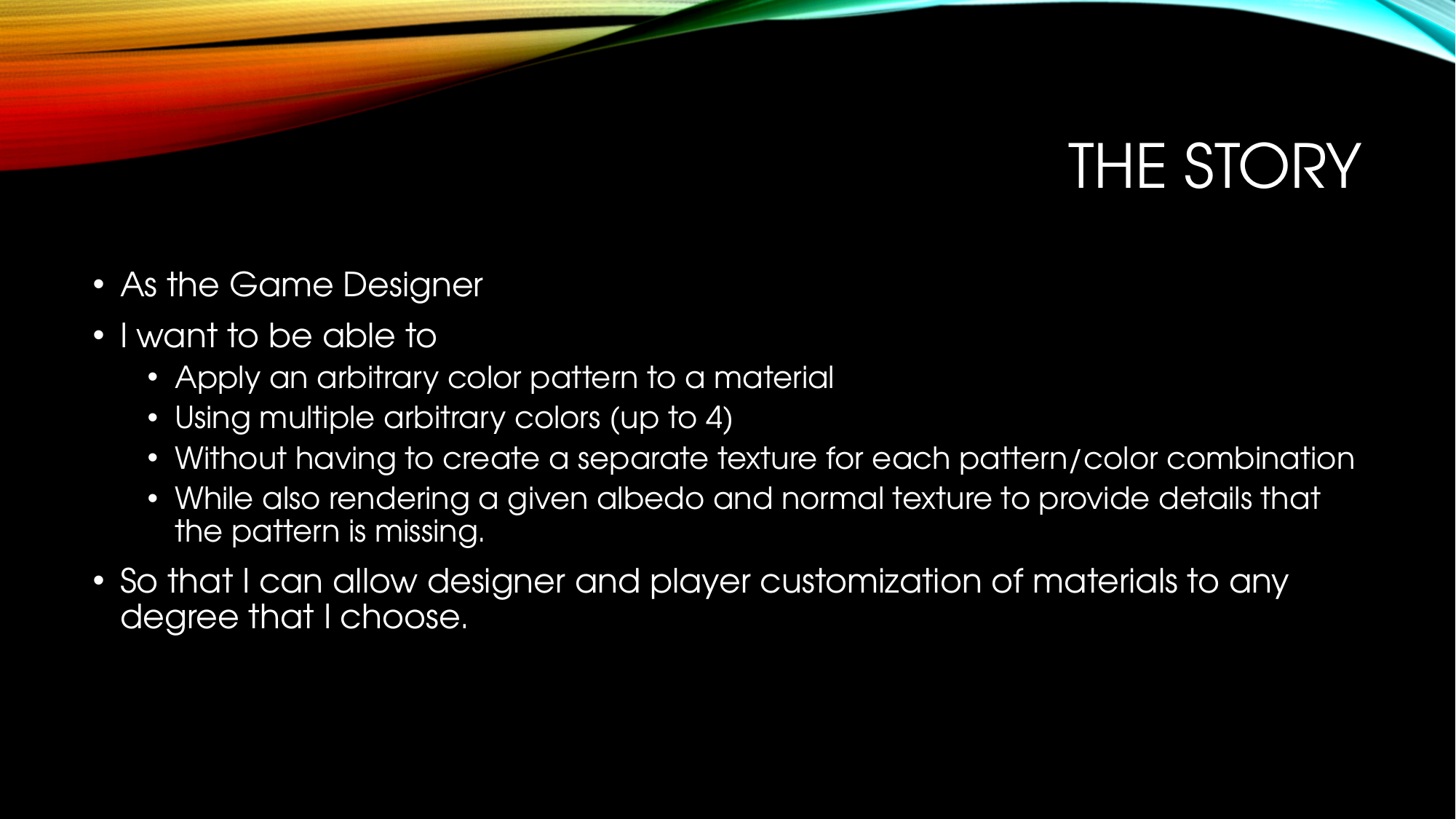

# The Story
As the Game Designer
I want to be able to
Apply an arbitrary color pattern to a material
Using multiple arbitrary colors (up to 4)
Without having to create a separate texture for each pattern/color combination
While also rendering a given albedo and normal texture to provide details that the pattern is missing.
So that I can allow designer and player customization of materials to any degree that I choose.